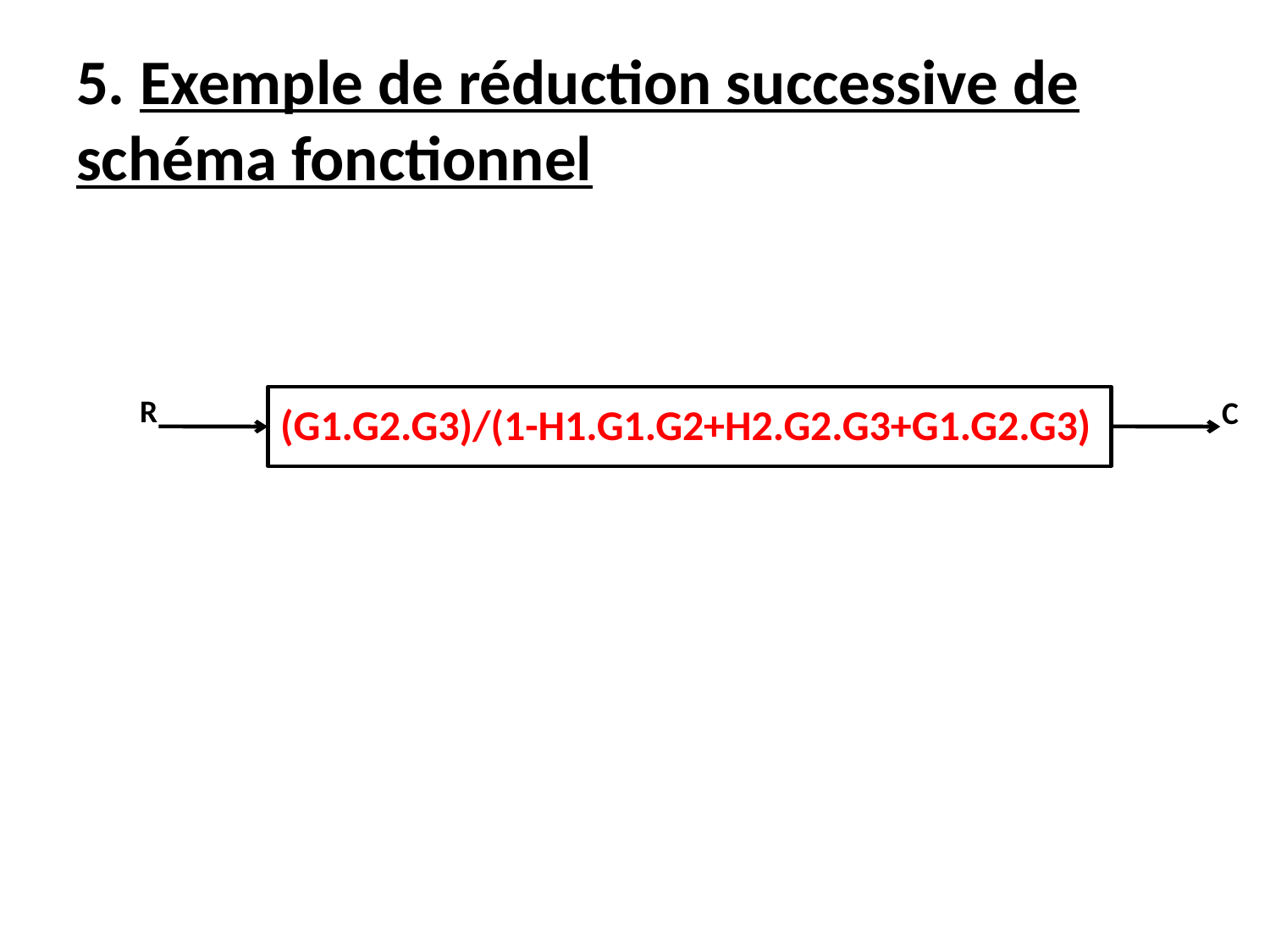

# 5. Exemple de réduction successive de schéma fonctionnel
R

C
(G1.G2.G3)/(1-H1.G1.G2+H2.G2.G3+G1.G2.G3)